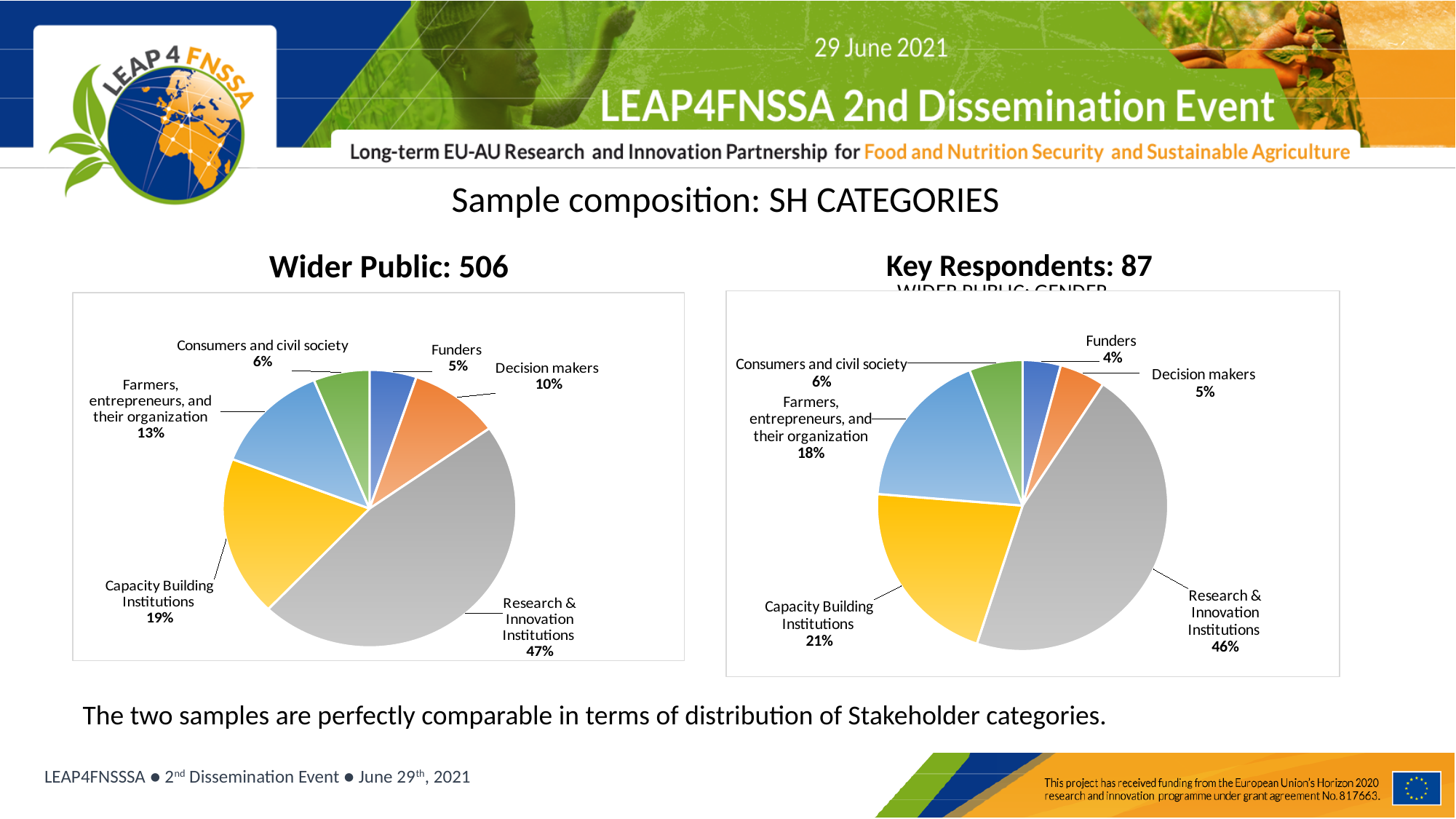

# Sample composition: SH CATEGORIES
Wider Public: 506
Key Respondents: 87

### Chart: WIDER PUBLIC: GENDER

| Category |
|---|

### Chart

| Category |  |
|---|---|
| Funders  | 5.0 |
| Decision makers  | 6.0 |
| Research & Innovation Institutions  | 54.0 |
| Capacity Building Institutions  | 25.0 |
| Farmers, entrepreneurs, and their organization | 21.0 |
| Consumers and civil society | 7.0 |

### Chart

| Category |  |
|---|---|
| Funders  | 31.0 |
| Decision makers  | 60.0 |
| Research & Innovation Institutions  | 281.0 |
| Capacity Building Institutions  | 112.0 |
| Farmers, entrepreneurs, and their organization | 78.0 |
| Consumers and civil society | 37.0 |
The two samples are perfectly comparable in terms of distribution of Stakeholder categories.